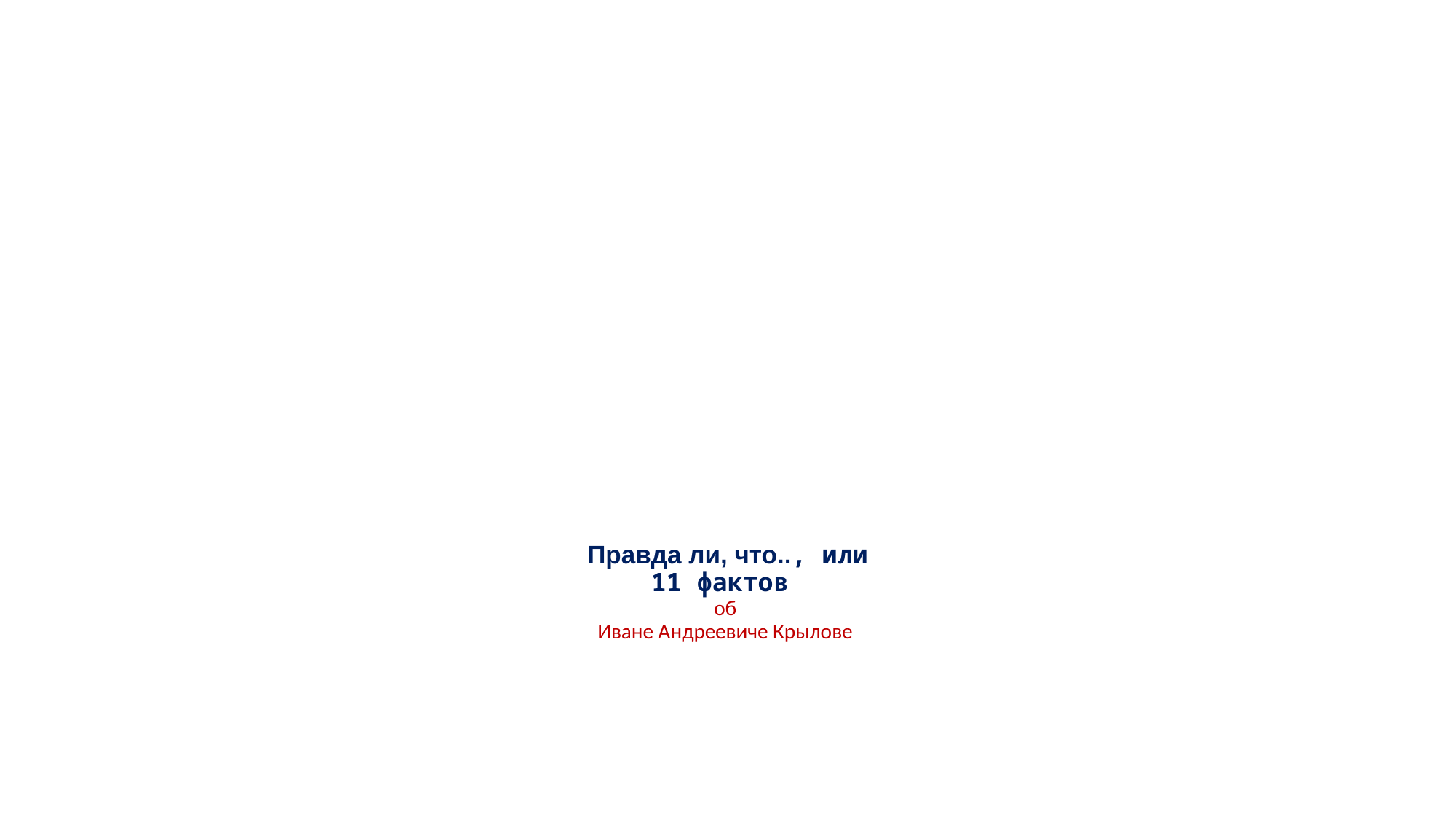

# Правда ли, что.., или 11 фактов об Иване Андреевиче Крылове